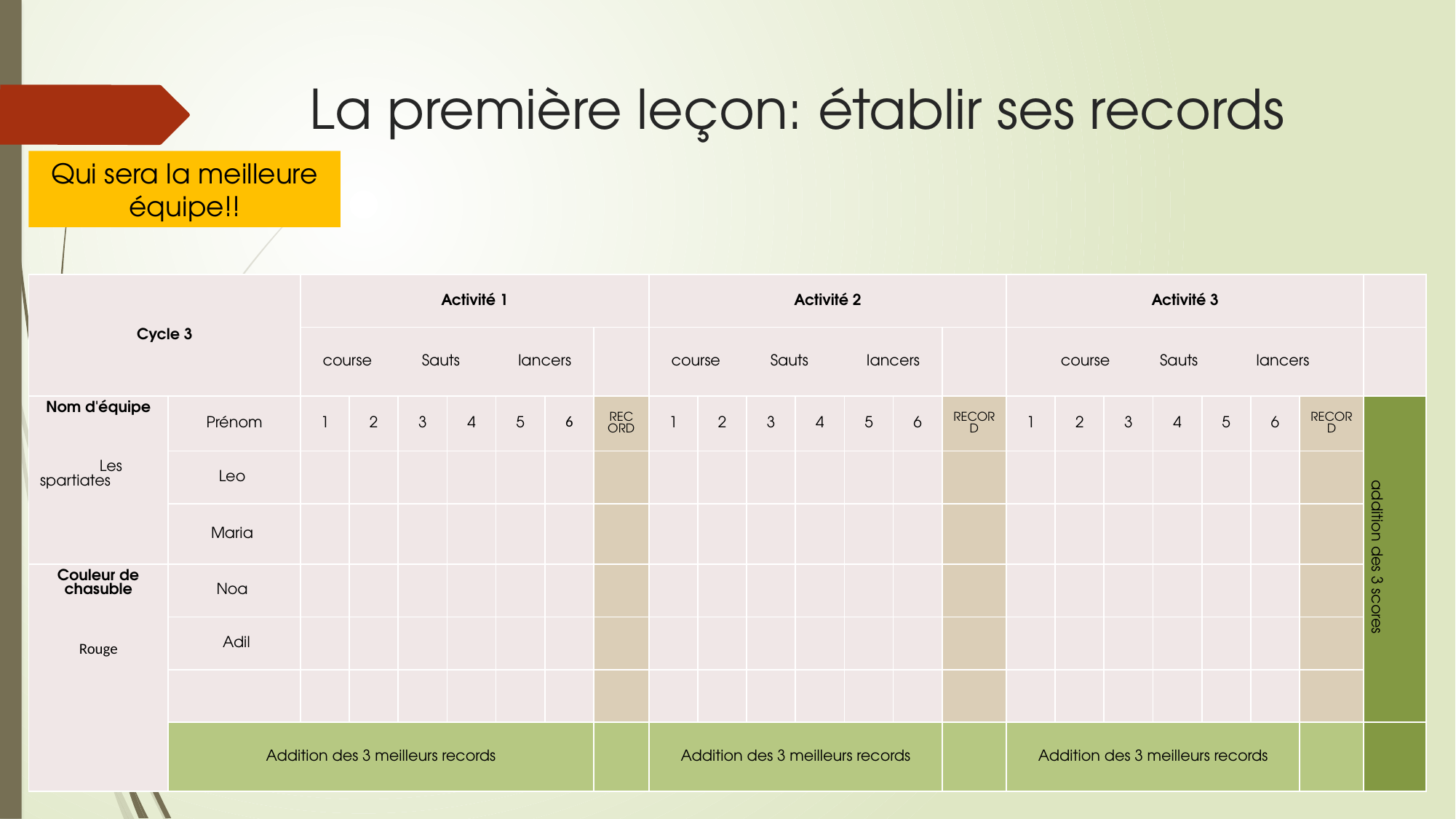

# La première leçon: établir ses records
Qui sera la meilleure équipe!!
| Cycle 3 |  | Activité 1 |  |  |  |  |  |  | Activité 2 |  |  |  |  |  |  | Activité 3 |  |  |  |  |  |  |  |
| --- | --- | --- | --- | --- | --- | --- | --- | --- | --- | --- | --- | --- | --- | --- | --- | --- | --- | --- | --- | --- | --- | --- | --- |
|  |  | course Sauts lancers |  |  |  |  |  |  | course Sauts lancers |  |  |  |  |  |  | course Sauts lancers |  |  |  |  |  |  |  |
| Nom d'équipe Les spartiates | Prénom | 1 | 2 | 3 | 4 | 5 | 6 | RECORD | 1 | 2 | 3 | 4 | 5 | 6 | RECORD | 1 | 2 | 3 | 4 | 5 | 6 | RECORD | addition des 3 scores |
|  | Leo |  |  |  |  |  |  |  |  |  |  |  |  |  |  |  |  |  |  |  |  |  |  |
|  | Maria |  |  |  |  |  |  |  |  |  |  |  |  |  |  |  |  |  |  |  |  |  |  |
| Couleur de chasuble Rouge | Noa |  |  |  |  |  |  |  |  |  |  |  |  |  |  |  |  |  |  |  |  |  |  |
|  | Adil |  |  |  |  |  |  |  |  |  |  |  |  |  |  |  |  |  |  |  |  |  |  |
|  |  |  |  |  |  |  |  |  |  |  |  |  |  |  |  |  |  |  |  |  |  |  |  |
|  | Addition des 3 meilleurs records |  |  |  |  |  |  |  | Addition des 3 meilleurs records |  |  |  |  |  |  | Addition des 3 meilleurs records |  |  |  |  |  |  |  |